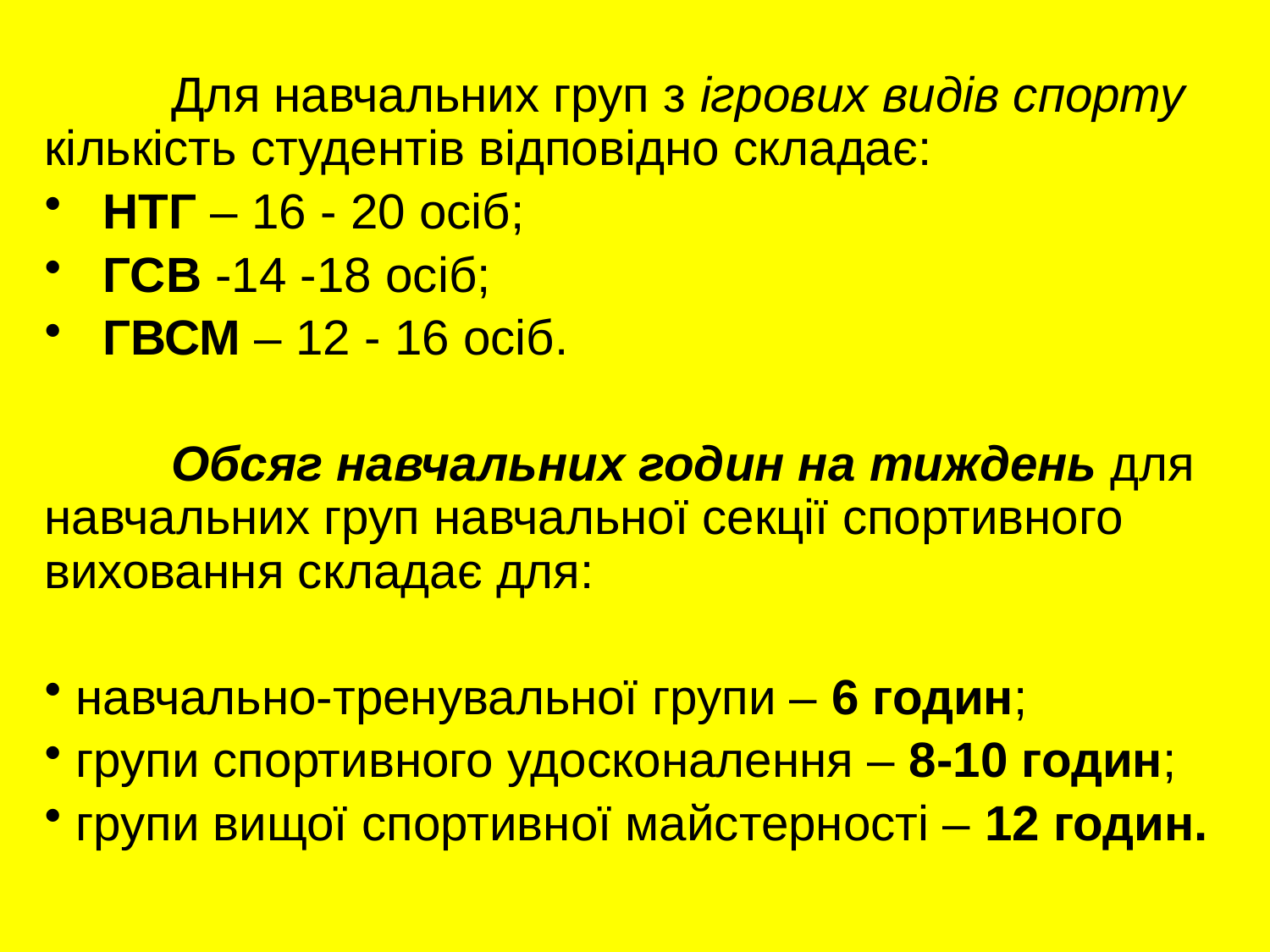

Для навчальних груп з ігрових видів спорту кількість студентів відповідно складає:
   НТГ – 16 - 20 осіб;
   ГСВ -14 -18 осіб;
   ГВСМ – 12 - 16 осіб.

	Обсяг навчальних годин на тиждень для навчальних груп навчальної секції спортивного виховання складає для:

 навчально-тренувальної групи – 6 годин;
 групи спортивного удосконалення – 8-10 годин;
 групи вищої спортивної майстерності – 12 годин.